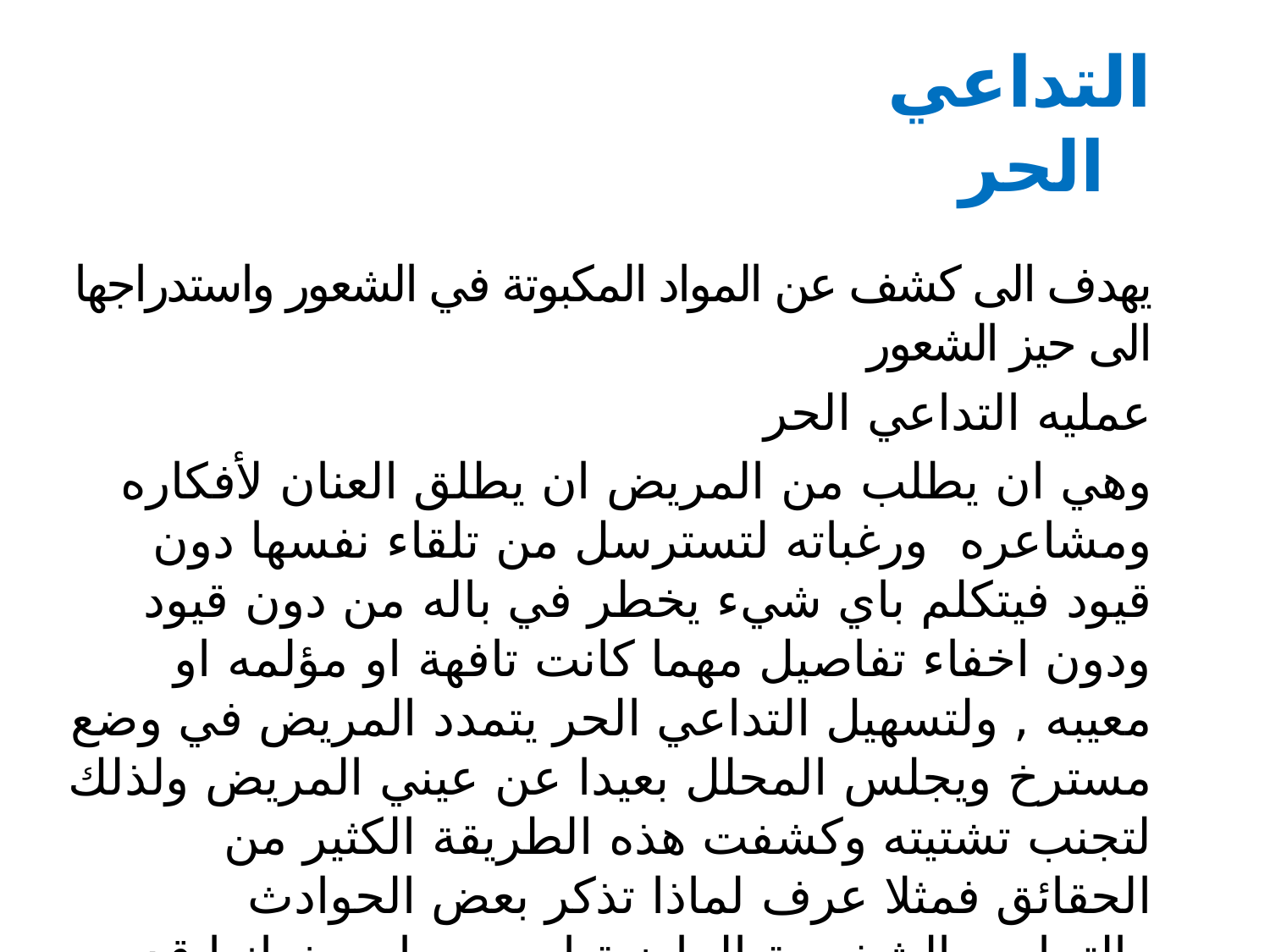

التداعي الحر
يهدف الى كشف عن المواد المكبوتة في الشعور واستدراجها الى حيز الشعور
عمليه التداعي الحر
وهي ان يطلب من المريض ان يطلق العنان لأفكاره  ومشاعره  ورغباته لتسترسل من تلقاء نفسها دون قيود فيتكلم باي شيء يخطر في باله من دون قيود  ودون اخفاء تفاصيل مهما كانت تافهة او مؤلمه او معيبه , ولتسهيل التداعي الحر يتمدد المريض في وضع مسترخ ويجلس المحلل بعيدا عن عيني المريض ولذلك لتجنب تشتيته وكشفت هذه الطريقة الكثير من الحقائق فمثلا عرف لماذا تذكر بعض الحوادث والتجارب الشخصية الماضية امر صعبا حيث انها قد تكون مؤلمة او مشينة للنفس ولذلك تنسى بالتالي تذكرها مرة اخرى امر شاق.